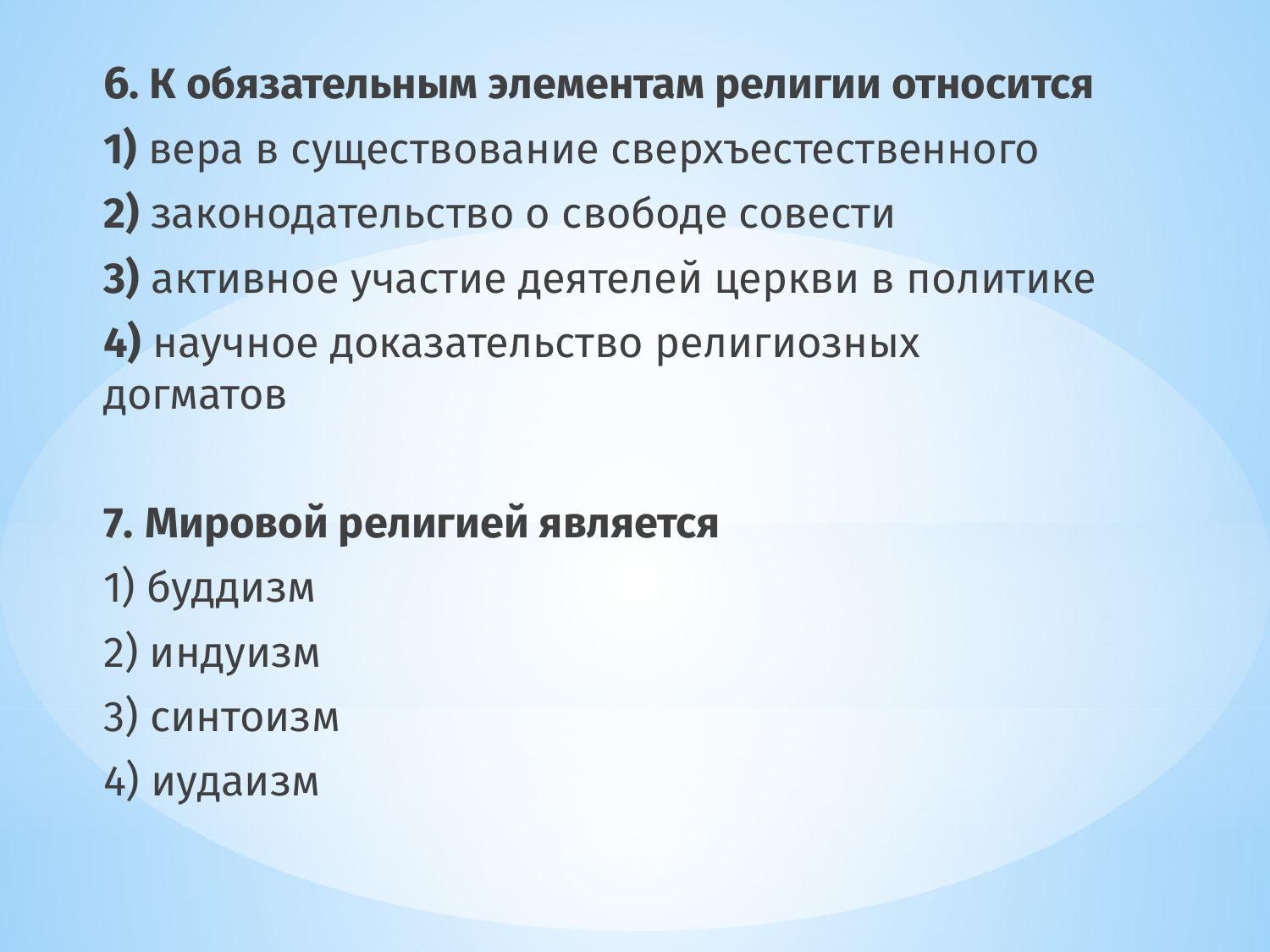

6. К обязательным элементам религии относится
1) вера в существование сверхъестественного
2) законодательство о свободе совести
3) активное участие деятелей церкви в политике
4) научное доказательство религиозных догматов

7. Мировой религией является
1) буддизм
2) индуизм
3) синтоизм
4) иудаизм

#